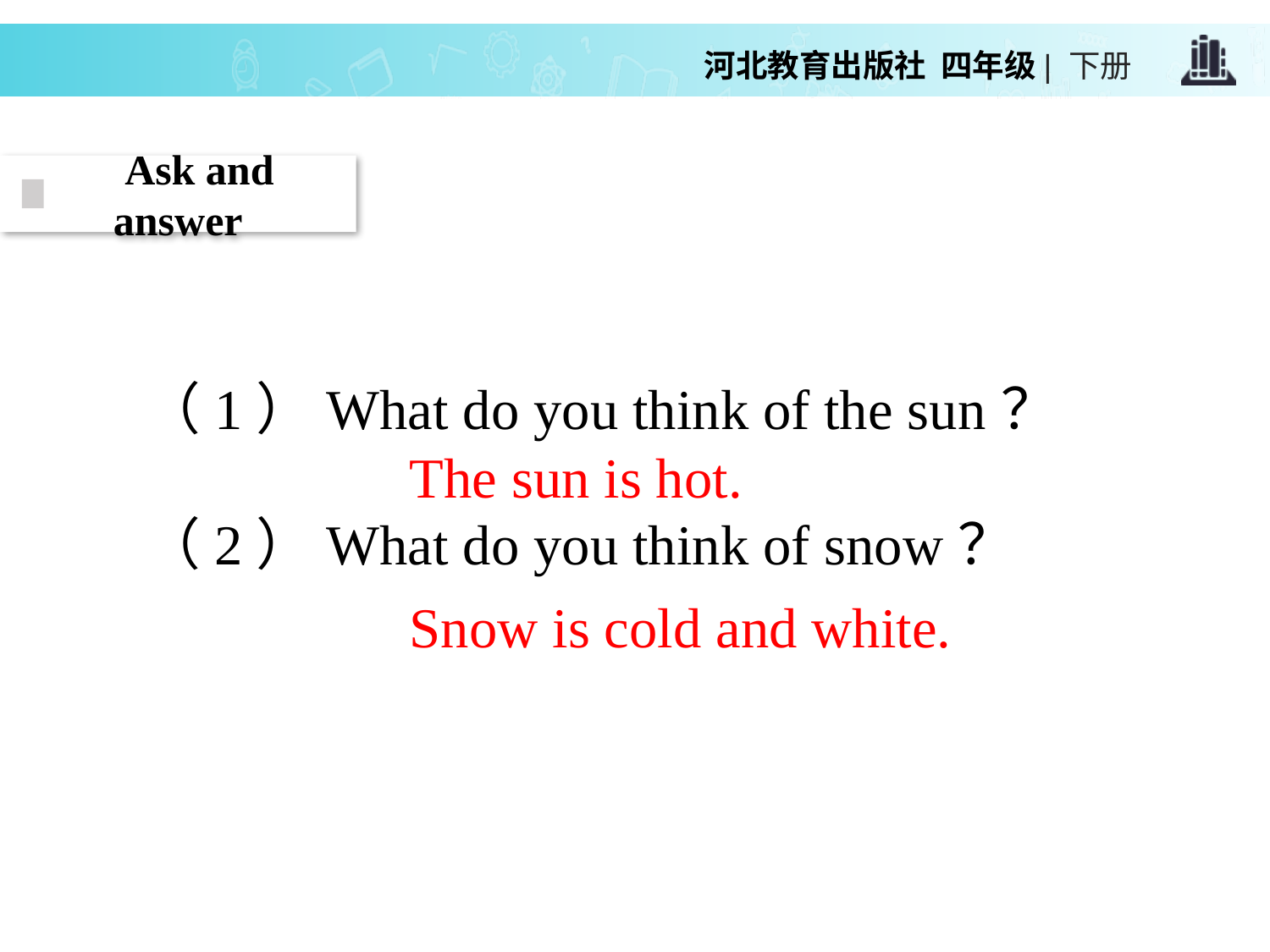

Ask and answer

（1）What do you think of the sun？

（2）What do you think of snow？
The sun is hot.
Snow is cold and white.